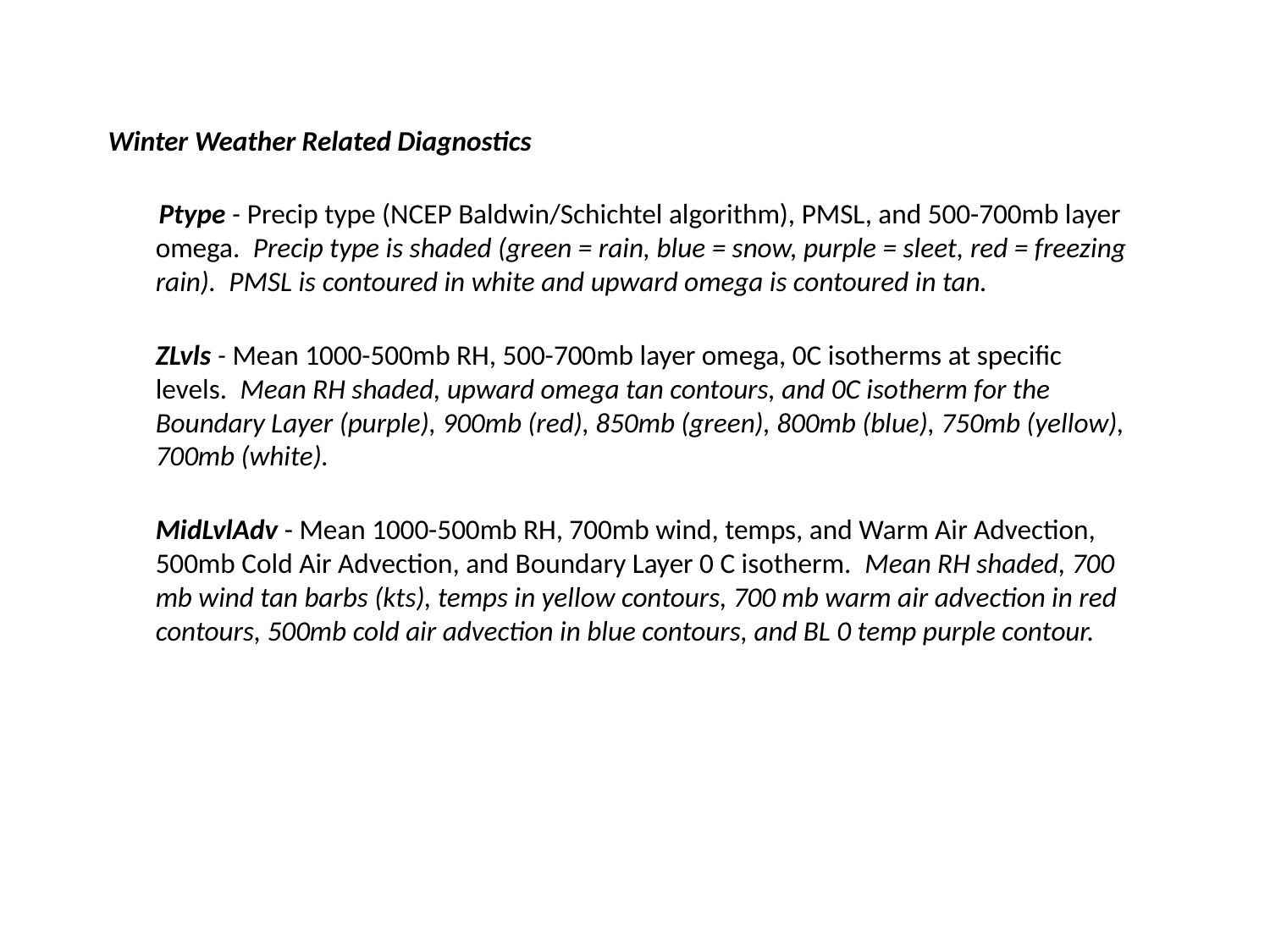

Winter Weather Related Diagnostics
        Ptype - Precip type (NCEP Baldwin/Schichtel algorithm), PMSL, and 500-700mb layer omega.  Precip type is shaded (green = rain, blue = snow, purple = sleet, red = freezing rain).  PMSL is contoured in white and upward omega is contoured in tan.
ZLvls - Mean 1000-500mb RH, 500-700mb layer omega, 0C isotherms at specific levels.  Mean RH shaded, upward omega tan contours, and 0C isotherm for the Boundary Layer (purple), 900mb (red), 850mb (green), 800mb (blue), 750mb (yellow), 700mb (white).
MidLvlAdv - Mean 1000-500mb RH, 700mb wind, temps, and Warm Air Advection, 500mb Cold Air Advection, and Boundary Layer 0 C isotherm.  Mean RH shaded, 700 mb wind tan barbs (kts), temps in yellow contours, 700 mb warm air advection in red contours, 500mb cold air advection in blue contours, and BL 0 temp purple contour.